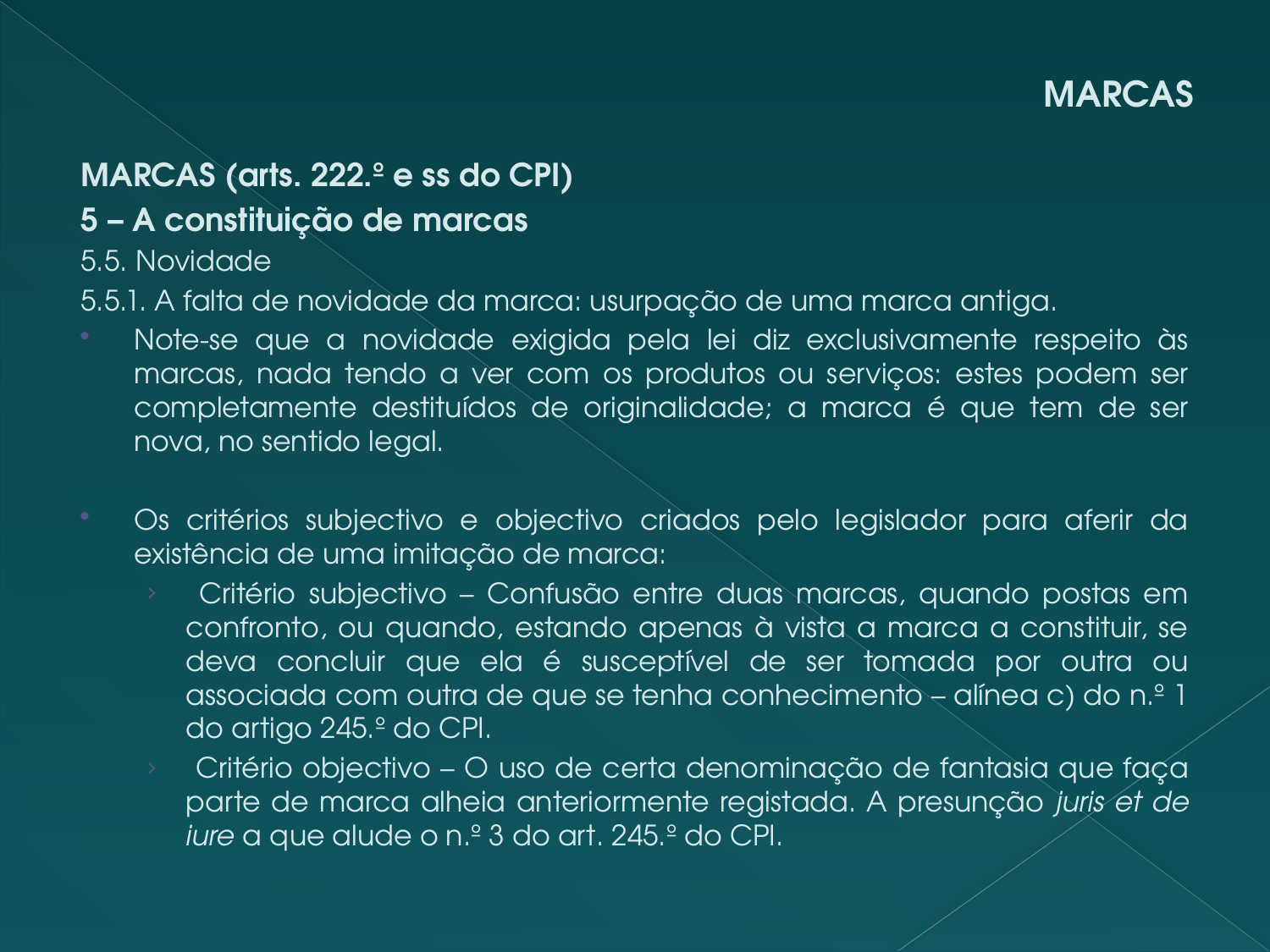

# MARCAS
MARCAS (arts. 222.º e ss do CPI)
5 – A constituição de marcas
5.5. Novidade
5.5.1. A falta de novidade da marca: usurpação de uma marca antiga.
Note-se que a novidade exigida pela lei diz exclusivamente respeito às marcas, nada tendo a ver com os produtos ou serviços: estes podem ser completamente destituídos de originalidade; a marca é que tem de ser nova, no sentido legal.

Os critérios subjectivo e objectivo criados pelo legislador para aferir da existência de uma imitação de marca:
 Critério subjectivo – Confusão entre duas marcas, quando postas em confronto, ou quando, estando apenas à vista a marca a constituir, se deva concluir que ela é susceptível de ser tomada por outra ou associada com outra de que se tenha conhecimento – alínea c) do n.º 1 do artigo 245.º do CPI.
 Critério objectivo – O uso de certa denominação de fantasia que faça parte de marca alheia anteriormente registada. A presunção juris et de iure a que alude o n.º 3 do art. 245.º do CPI.